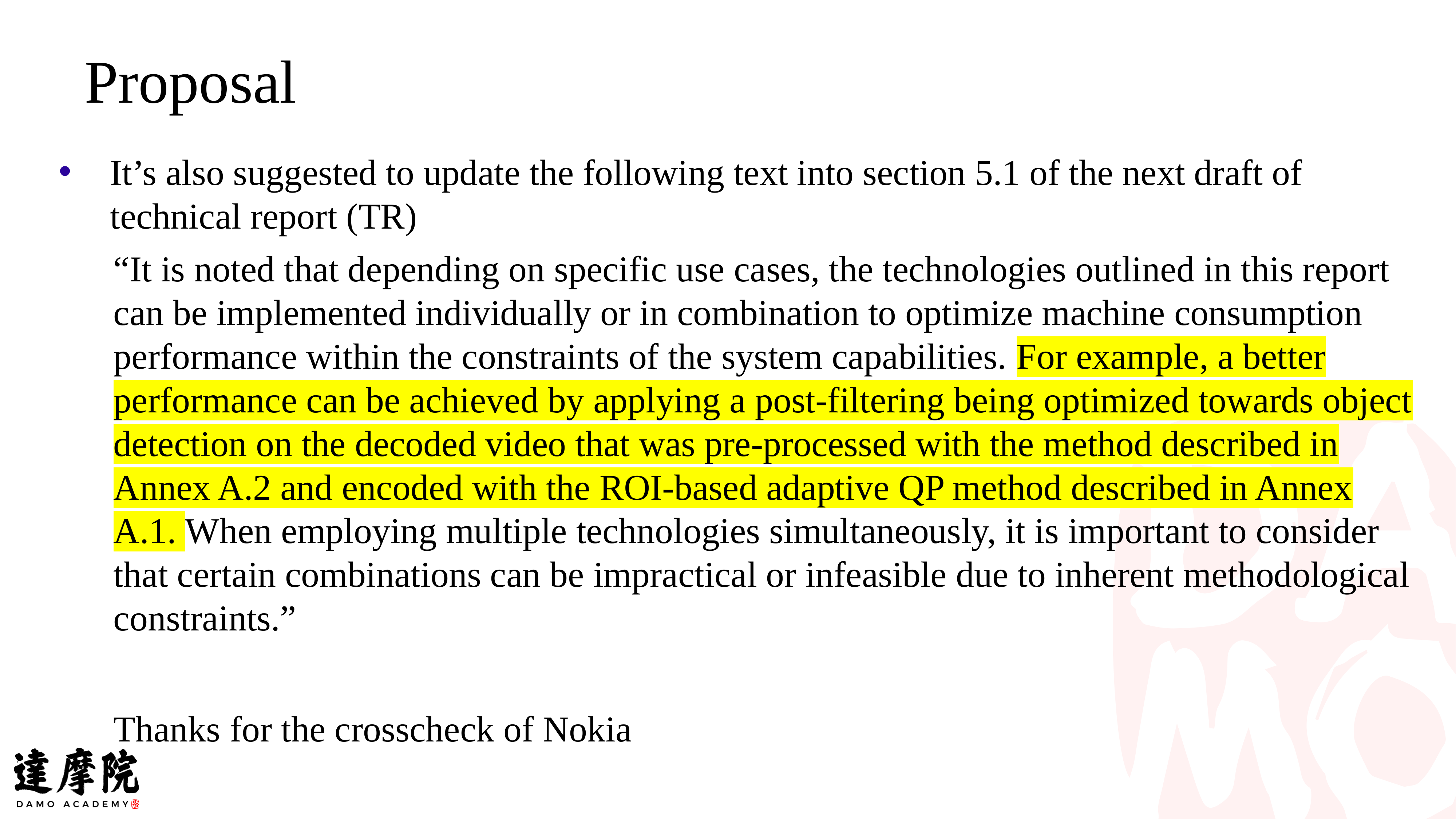

Proposal
It’s also suggested to update the following text into section 5.1 of the next draft of technical report (TR)
“It is noted that depending on specific use cases, the technologies outlined in this report can be implemented individually or in combination to optimize machine consumption performance within the constraints of the system capabilities. For example, a better performance can be achieved by applying a post-filtering being optimized towards object detection on the decoded video that was pre-processed with the method described in Annex A.2 and encoded with the ROI-based adaptive QP method described in Annex A.1. When employing multiple technologies simultaneously, it is important to consider that certain combinations can be impractical or infeasible due to inherent methodological constraints.”

Thanks for the crosscheck of Nokia
9